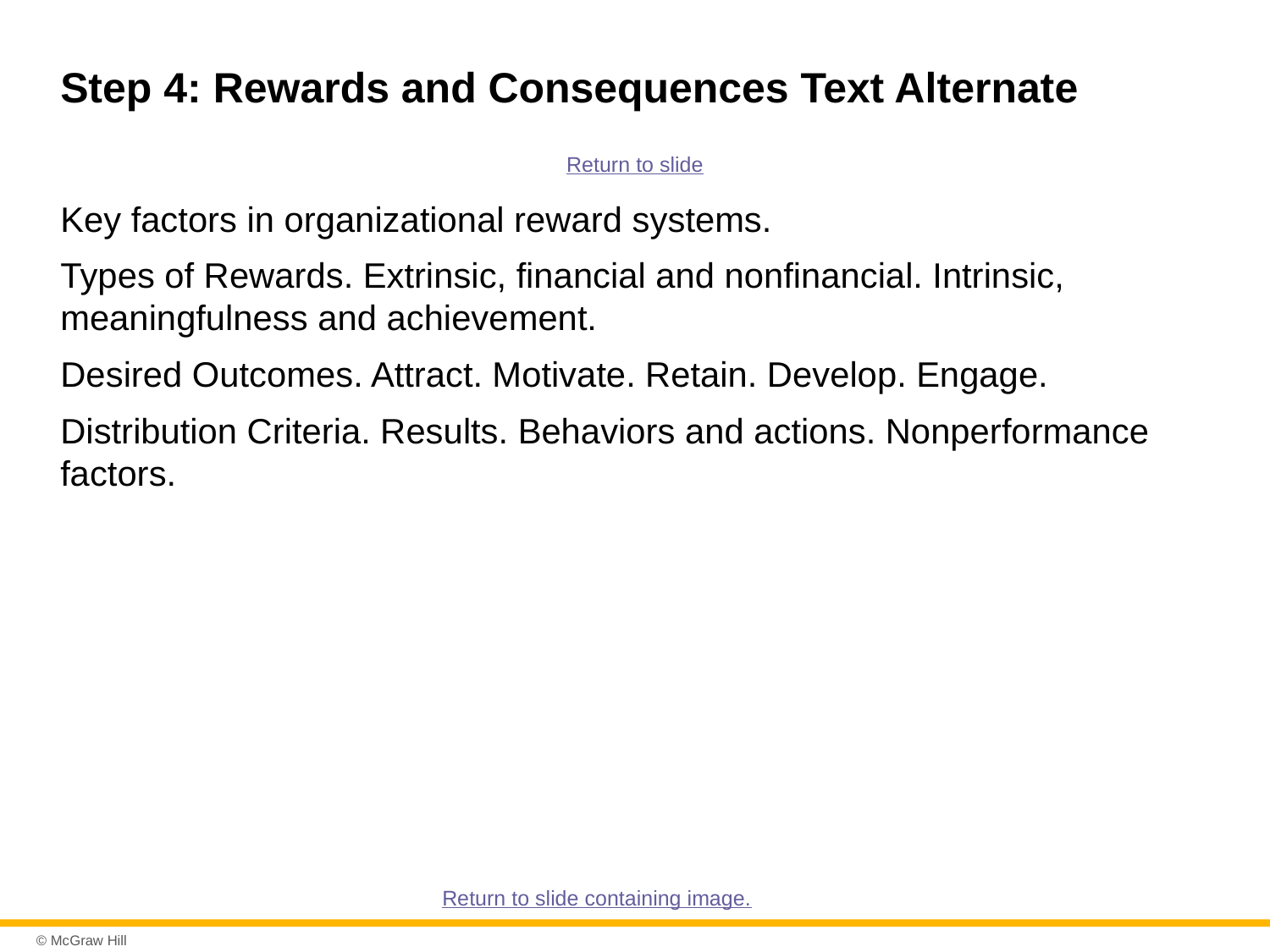

# Step 4: Rewards and Consequences Text Alternate
Return to slide
Key factors in organizational reward systems.
Types of Rewards. Extrinsic, financial and nonfinancial. Intrinsic, meaningfulness and achievement.
Desired Outcomes. Attract. Motivate. Retain. Develop. Engage.
Distribution Criteria. Results. Behaviors and actions. Nonperformance factors.

Return to slide containing image.